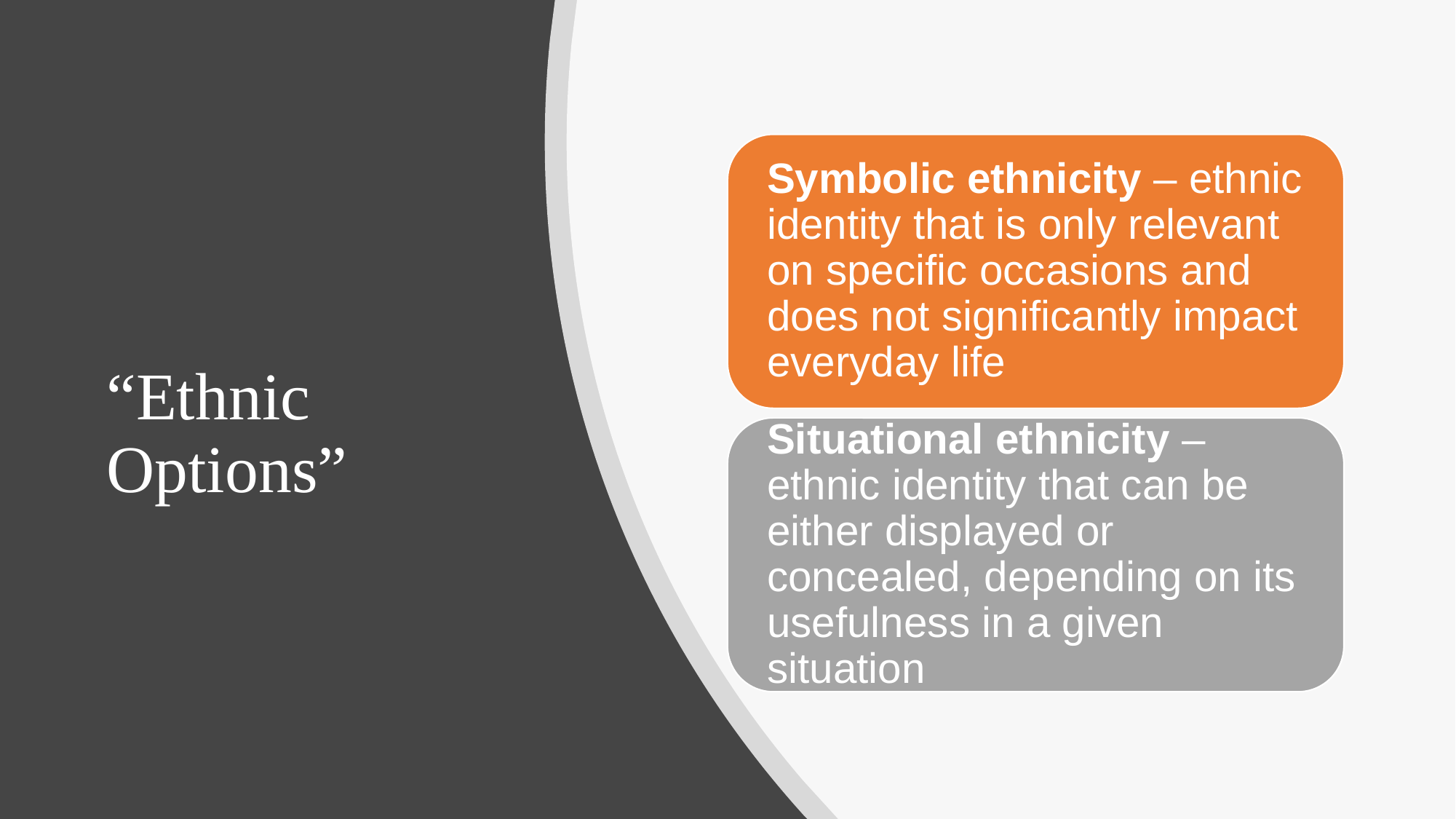

Symbolic ethnicity – ethnic identity that is only relevant on specific occasions and does not significantly impact everyday life
Situational ethnicity – ethnic identity that can be either displayed or concealed, depending on its usefulness in a given situation
# “Ethnic Options”